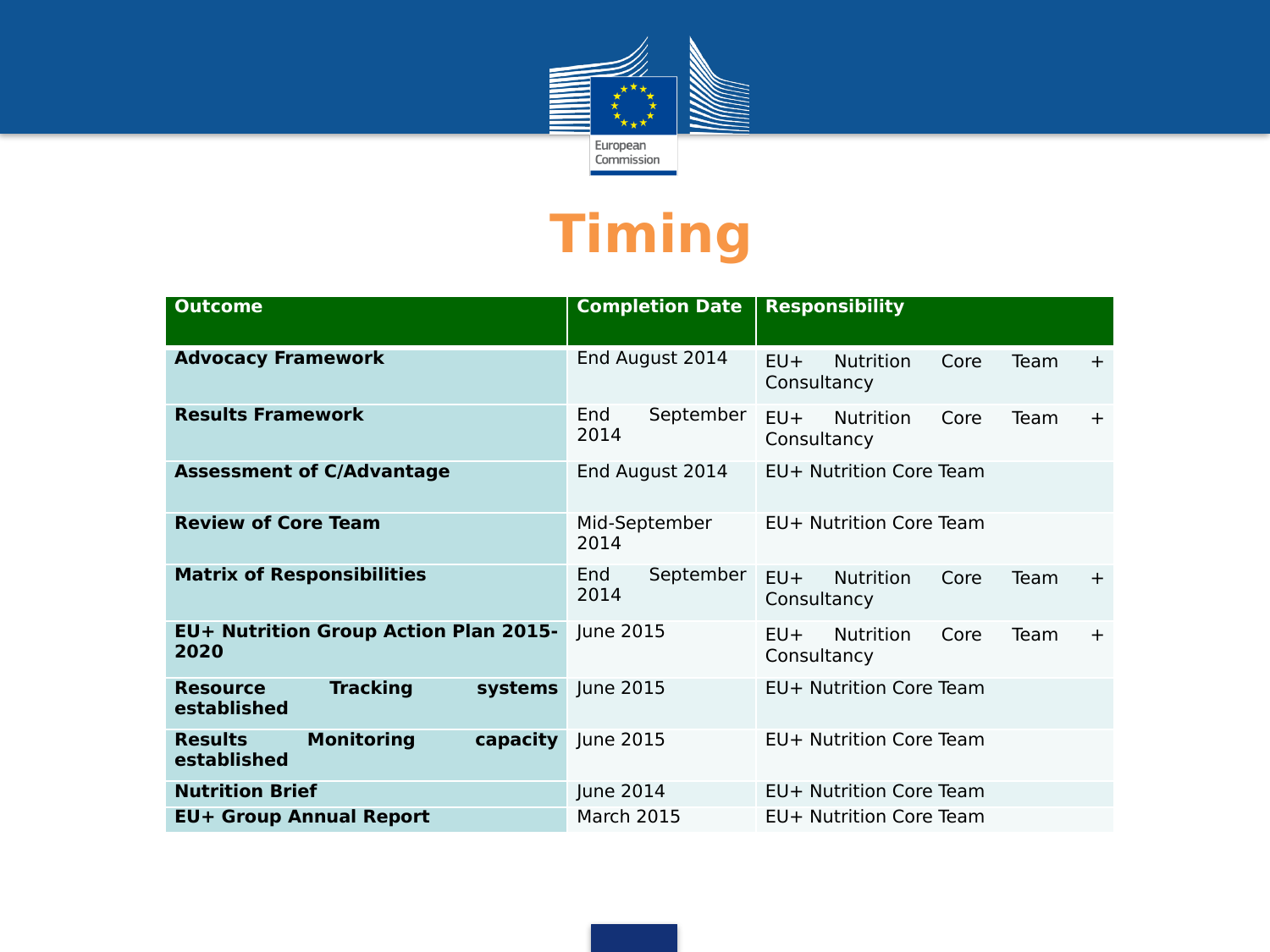

# Timing
| Outcome | Completion Date | Responsibility |
| --- | --- | --- |
| Advocacy Framework | End August 2014 | EU+ Nutrition Core Team + Consultancy |
| Results Framework | End September 2014 | EU+ Nutrition Core Team + Consultancy |
| Assessment of C/Advantage | End August 2014 | EU+ Nutrition Core Team |
| Review of Core Team | Mid-September 2014 | EU+ Nutrition Core Team |
| Matrix of Responsibilities | End September 2014 | EU+ Nutrition Core Team + Consultancy |
| EU+ Nutrition Group Action Plan 2015-2020 | June 2015 | EU+ Nutrition Core Team + Consultancy |
| Resource Tracking systems established | June 2015 | EU+ Nutrition Core Team |
| Results Monitoring capacity established | June 2015 | EU+ Nutrition Core Team |
| Nutrition Brief | June 2014 | EU+ Nutrition Core Team |
| EU+ Group Annual Report | March 2015 | EU+ Nutrition Core Team |